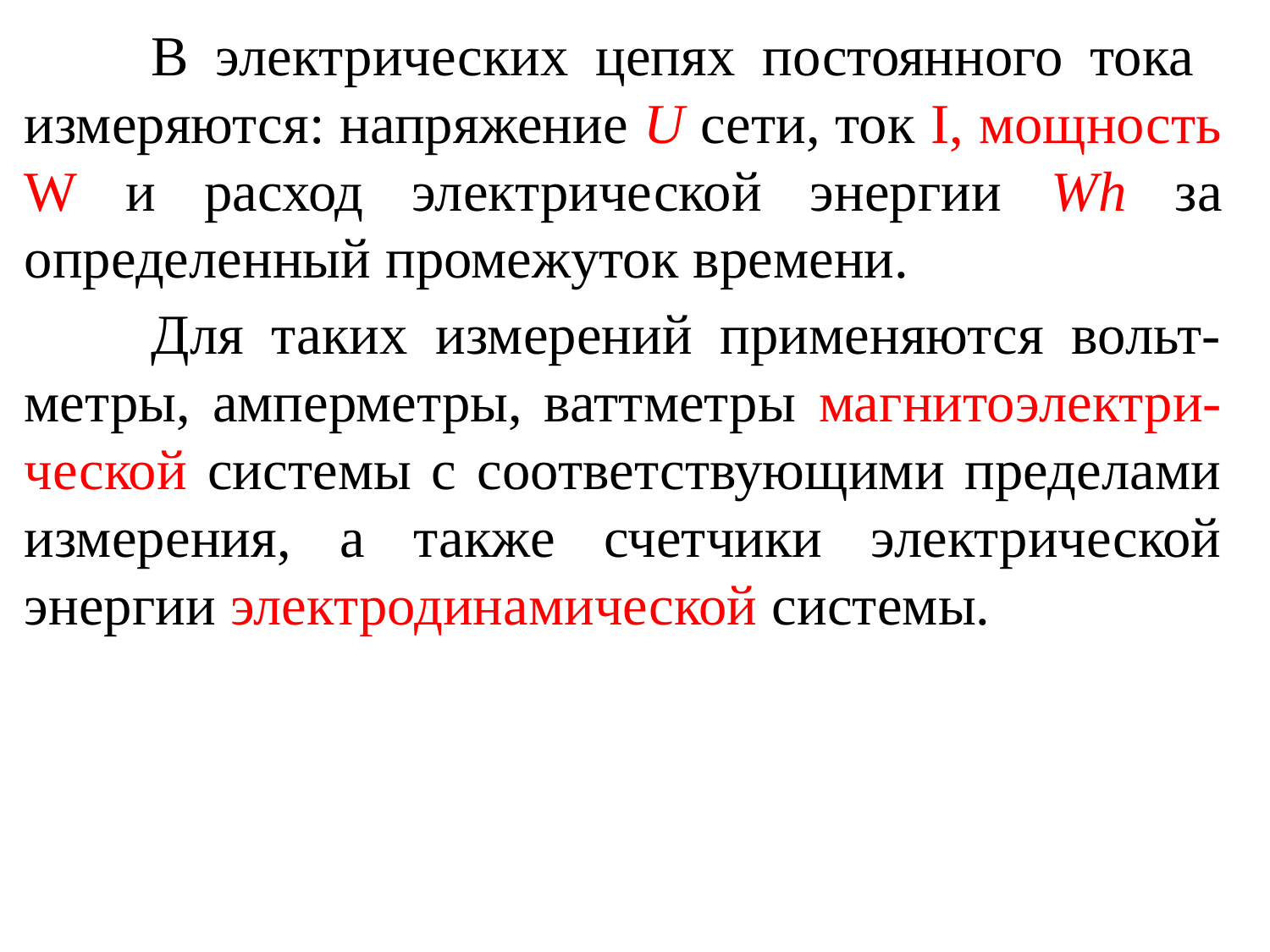

В электрических цепях постоянного тока  измеряются: напряжение U сети, ток I, мощность W и расход электрической энергии Wh за определенный промежуток времени.
	Для таких измерений применяются вольт-метры, амперметры, ваттметры маг­нитоэлектри-ческой системы с соответствующими пределами измере­ния, а также счетчики электрической энергии электродинамической системы.